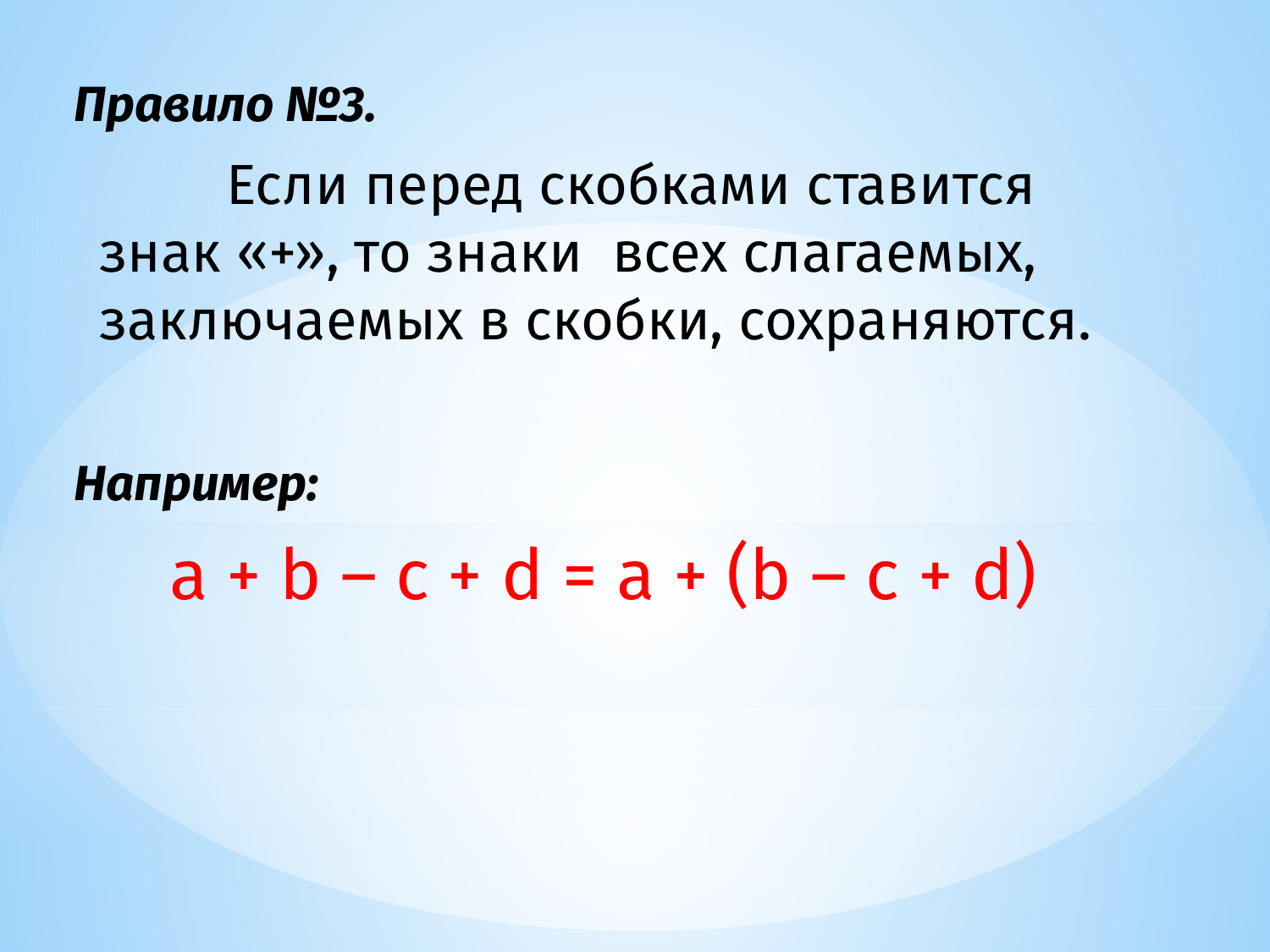

Правило №3.
		Если перед скобками ставится знак «+», то знаки  всех слагаемых, заключаемых в скобки, сохраняются.

Например:
a + b – c + d = a + (b – c + d)